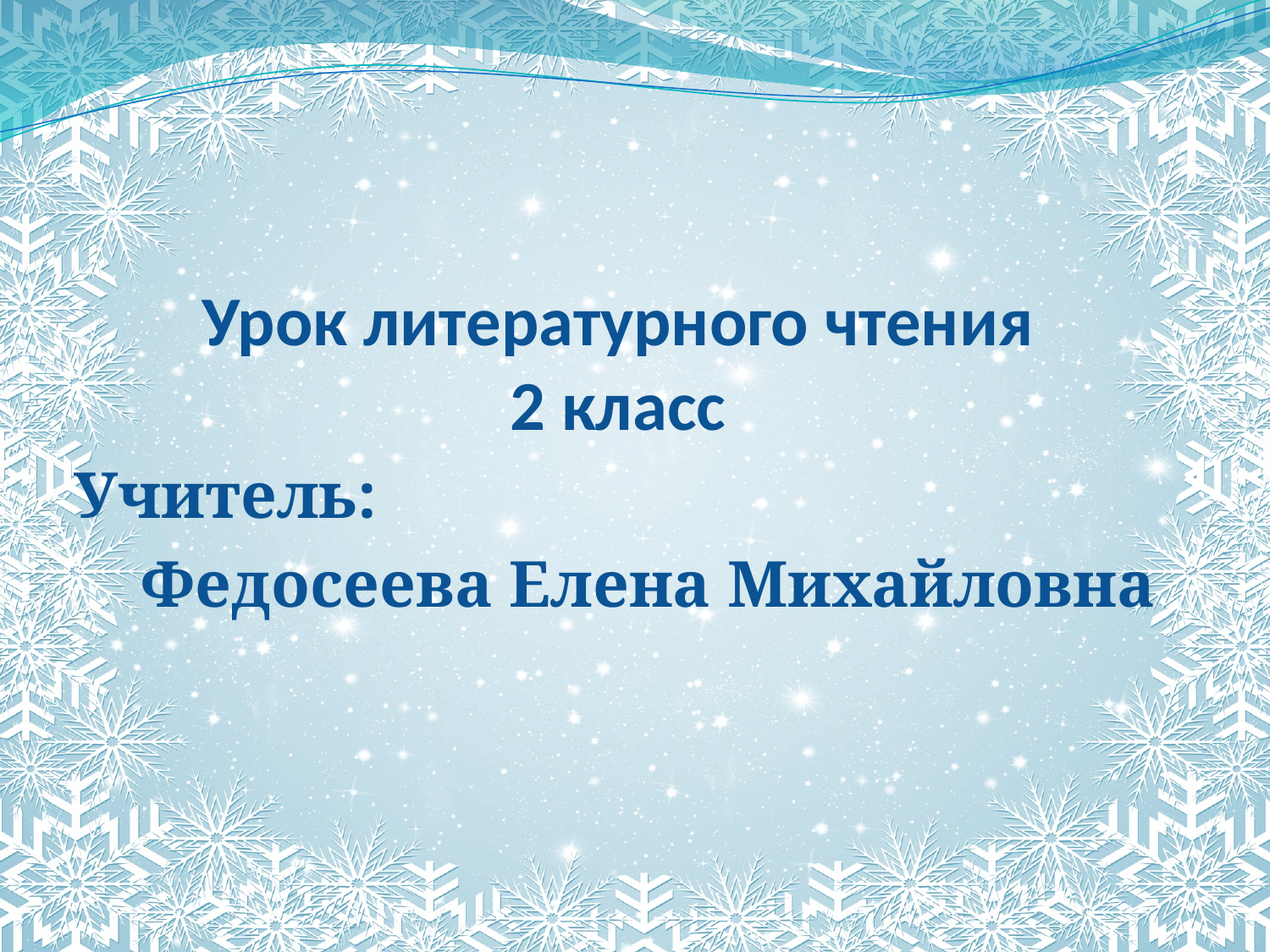

# Урок литературного чтения 2 класс
Учитель:
Федосеева Елена Михайловна